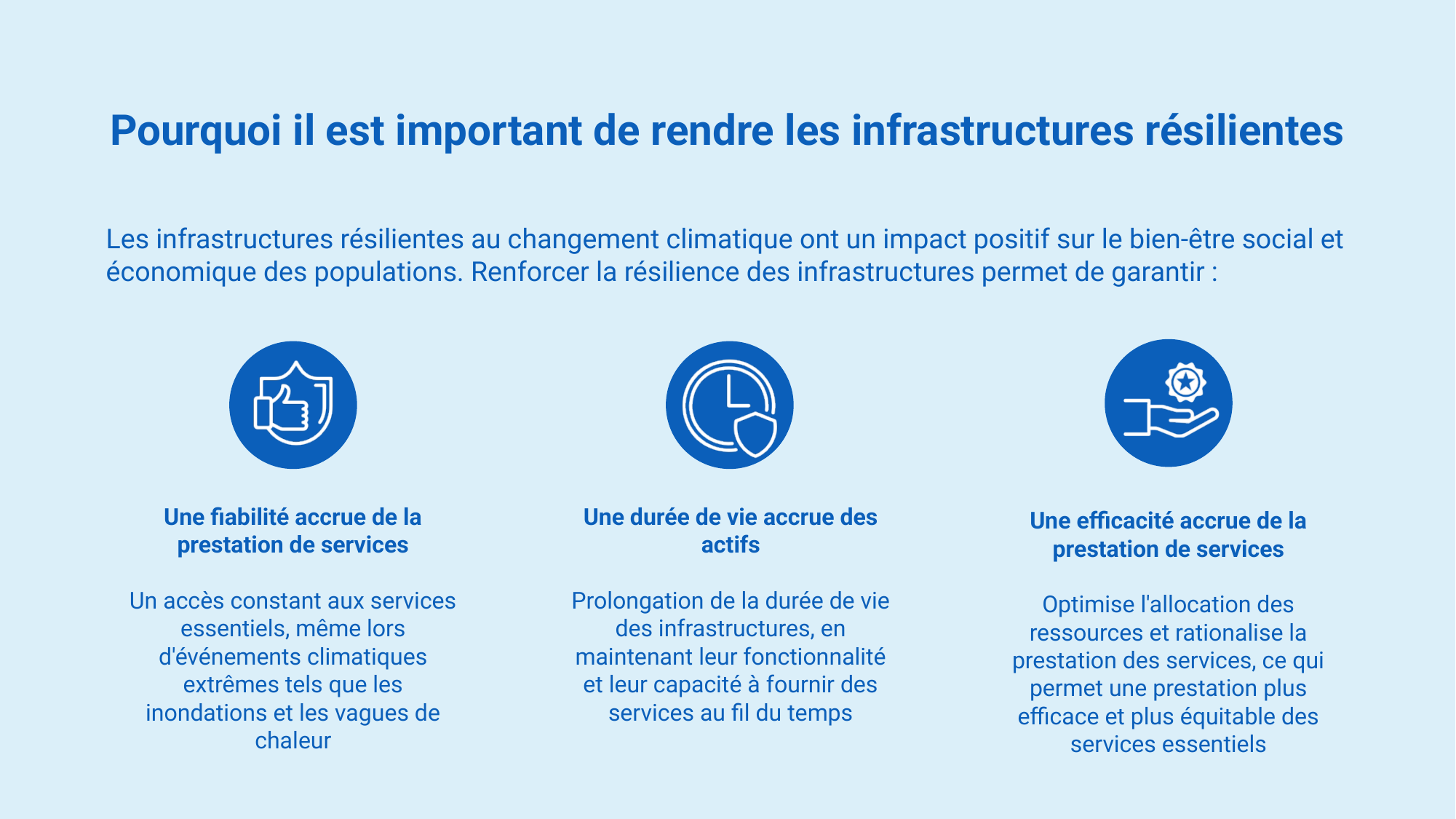

Pourquoi il est important de rendre les infrastructures résilientes
Les infrastructures résilientes au changement climatique ont un impact positif sur le bien-être social et économique des populations. Renforcer la résilience des infrastructures permet de garantir :

Une fiabilité accrue de la prestation de services

Un accès constant aux services essentiels, même lors d'événements climatiques extrêmes tels que les inondations et les vagues de chaleur

Une durée de vie accrue des actifs

Prolongation de la durée de vie des infrastructures, en maintenant leur fonctionnalité et leur capacité à fournir des services au fil du temps

Une efficacité accrue de la prestation de services

Optimise l'allocation des ressources et rationalise la prestation des services, ce qui permet une prestation plus efficace et plus équitable des services essentiels
12